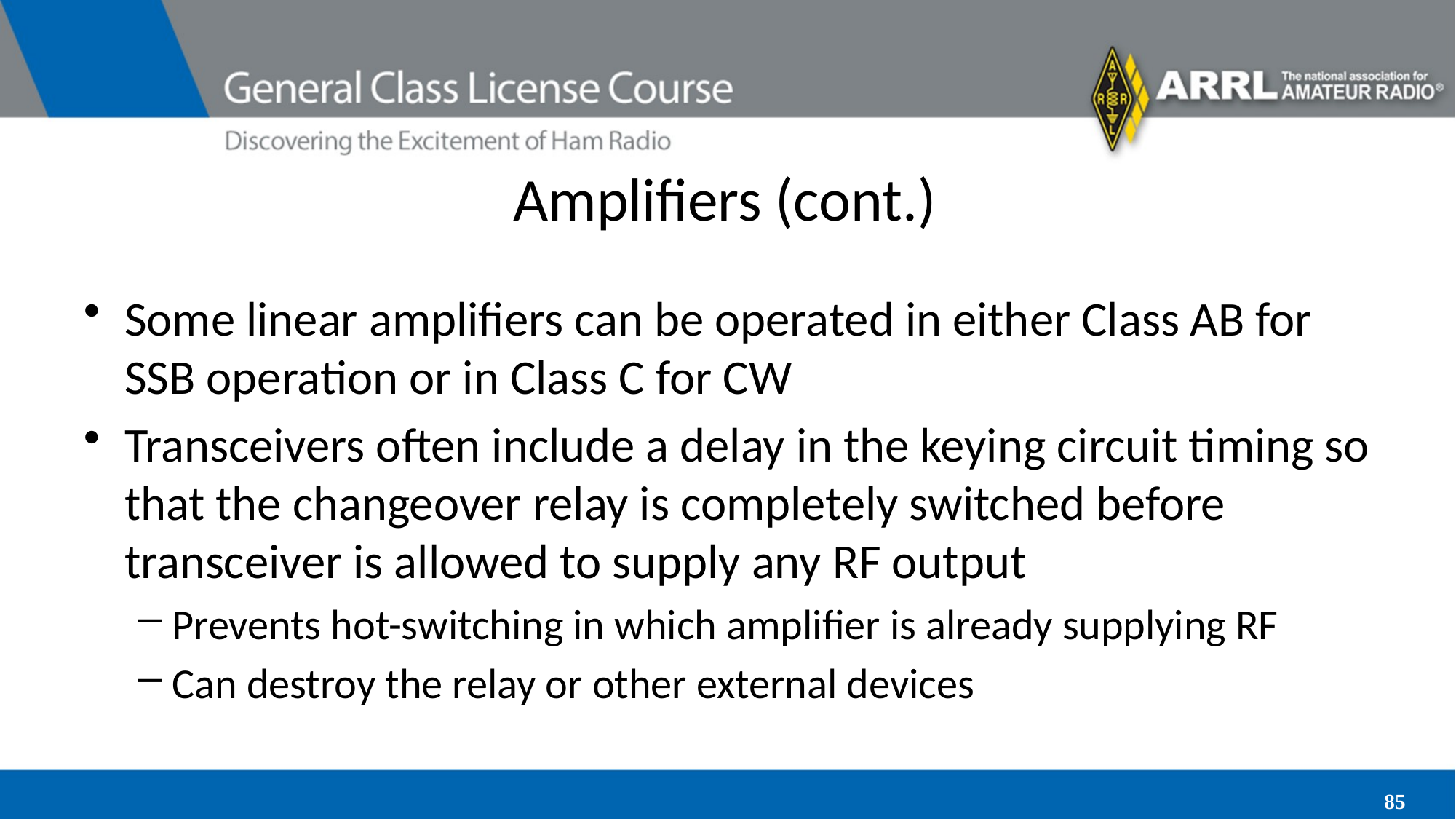

# Amplifiers (cont.)
Some linear amplifiers can be operated in either Class AB for SSB operation or in Class C for CW
Transceivers often include a delay in the keying circuit timing so that the changeover relay is completely switched before transceiver is allowed to supply any RF output
Prevents hot-switching in which amplifier is already supplying RF
Can destroy the relay or other external devices